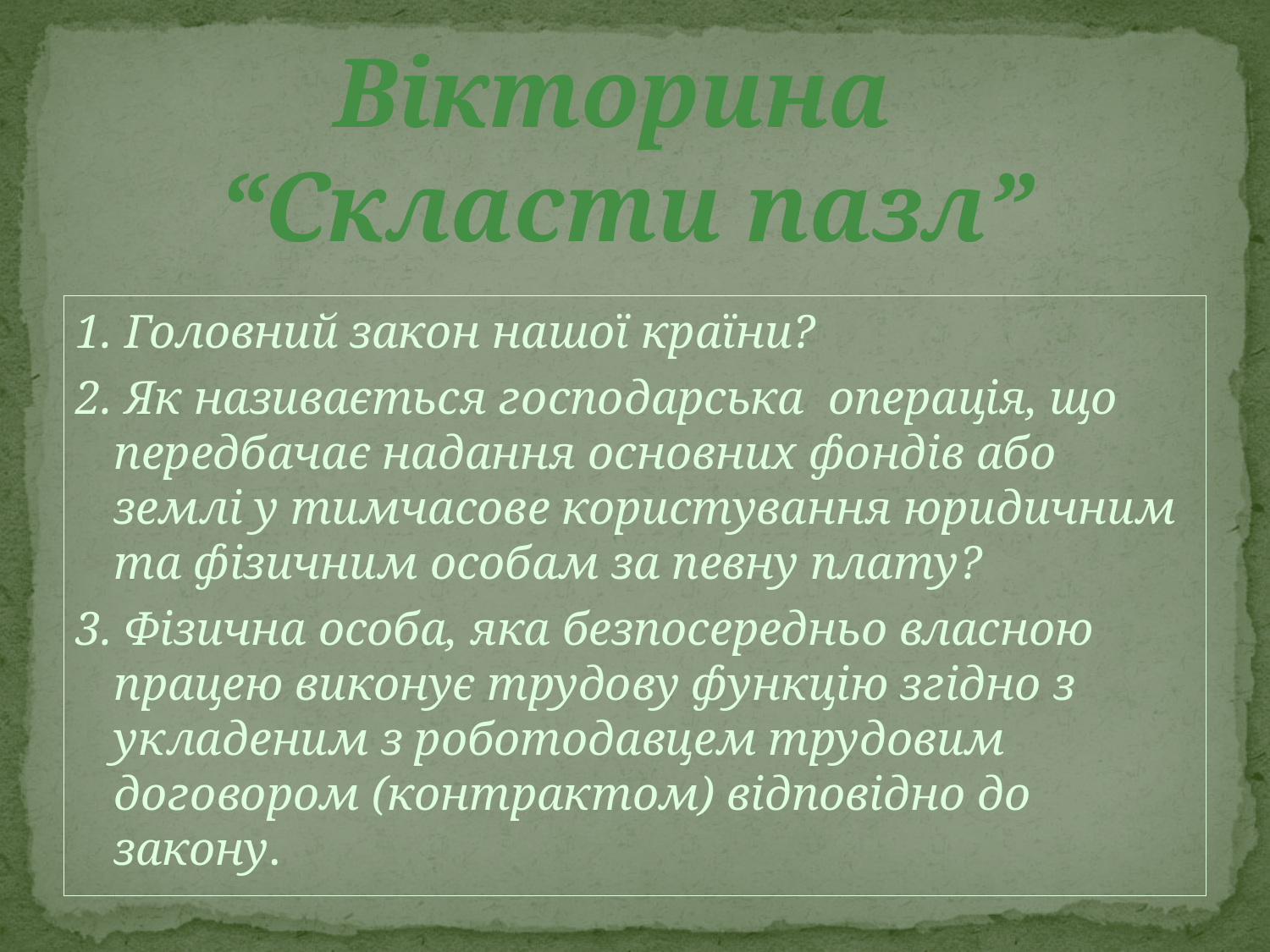

Вікторина
“Скласти пазл”
1. Головний закон нашої країни?
2. Як називається господарська  операція, що передбачає надання основних фондів або землі у тимчасове користування юридичним та фізичним особам за певну плату?
3. Фізична особа, яка безпосередньо власною працею виконує трудову функцію згідно з укладеним з роботодавцем трудовим договором (контрактом) відповідно до закону.